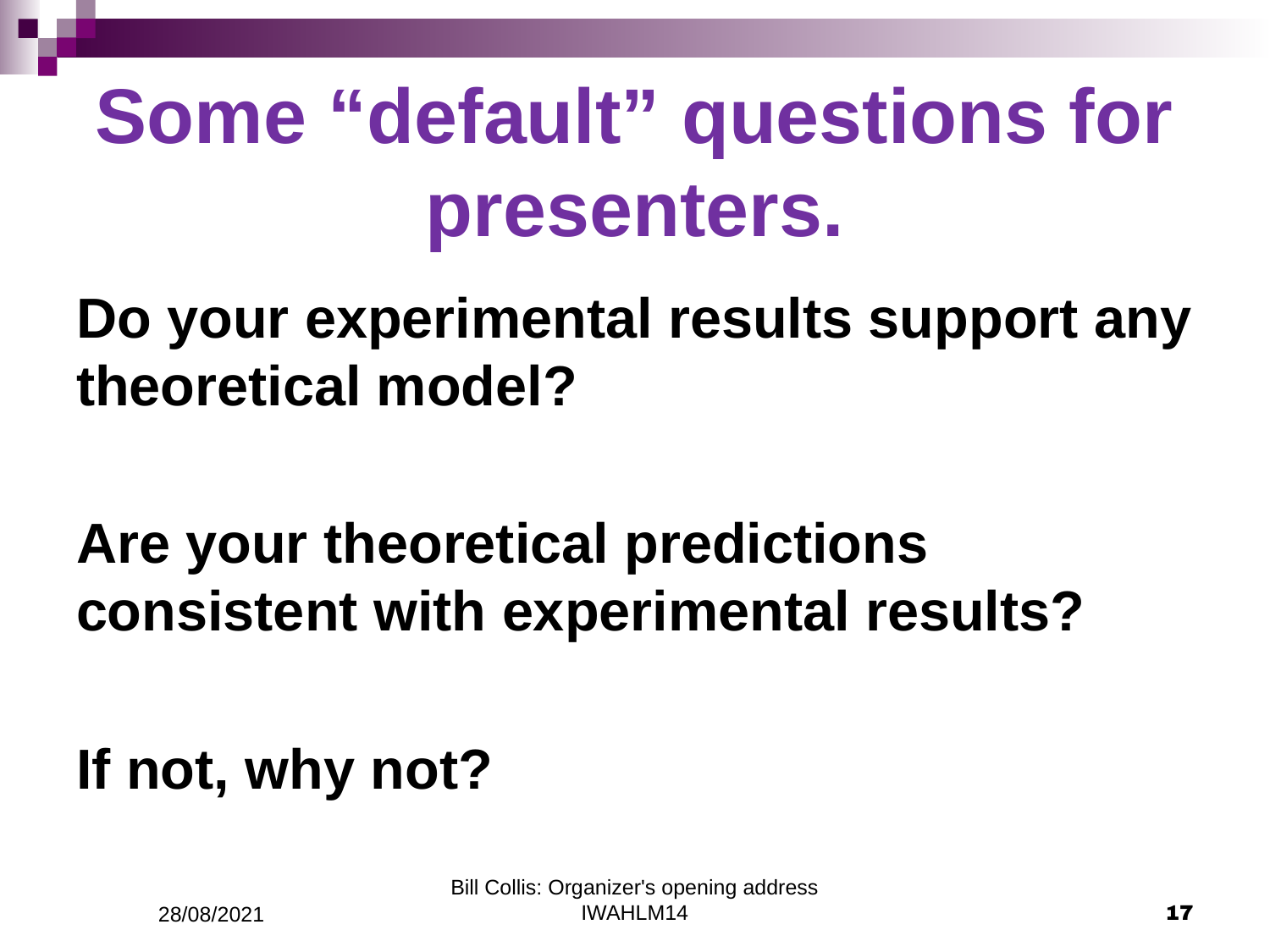

# Some “default” questions for presenters.
Do your experimental results support any theoretical model?

Are your theoretical predictions consistent with experimental results?

If not, why not?
17
28/08/2021
Bill Collis: Organizer's opening address IWAHLM14